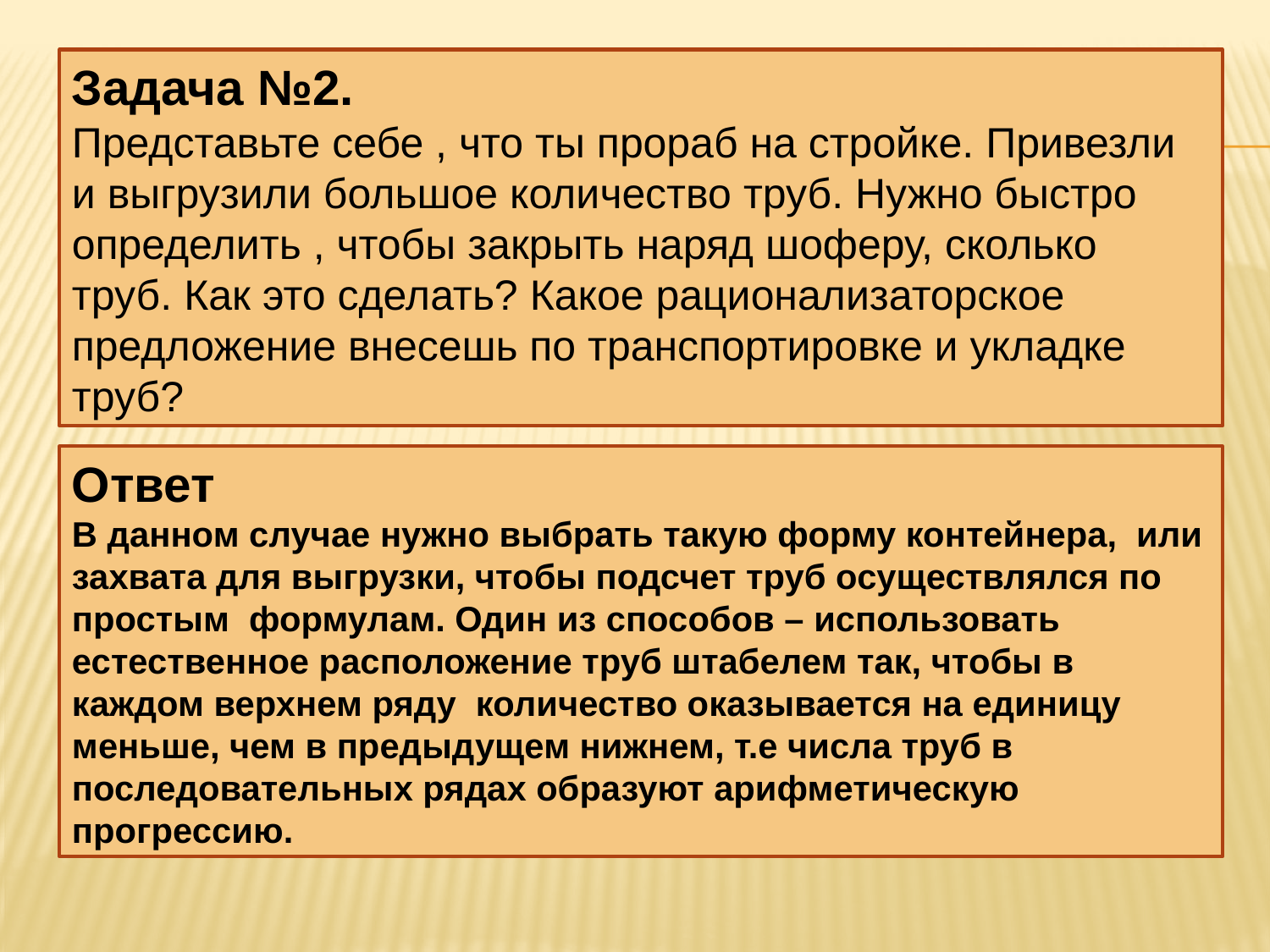

Задача №2.
Представьте себе , что ты прораб на стройке. Привезли и выгрузили большое количество труб. Нужно быстро определить , чтобы закрыть наряд шоферу, сколько труб. Как это сделать? Какое рационализаторское предложение внесешь по транспортировке и укладке труб?
Ответ
В данном случае нужно выбрать такую форму контейнера,  или захвата для выгрузки, чтобы подсчет труб осуществлялся по простым  формулам. Один из способов – использовать естественное расположение труб штабелем так, чтобы в каждом верхнем ряду  количество оказывается на единицу меньше, чем в предыдущем нижнем, т.е числа труб в последовательных рядах образуют арифметическую прогрессию.